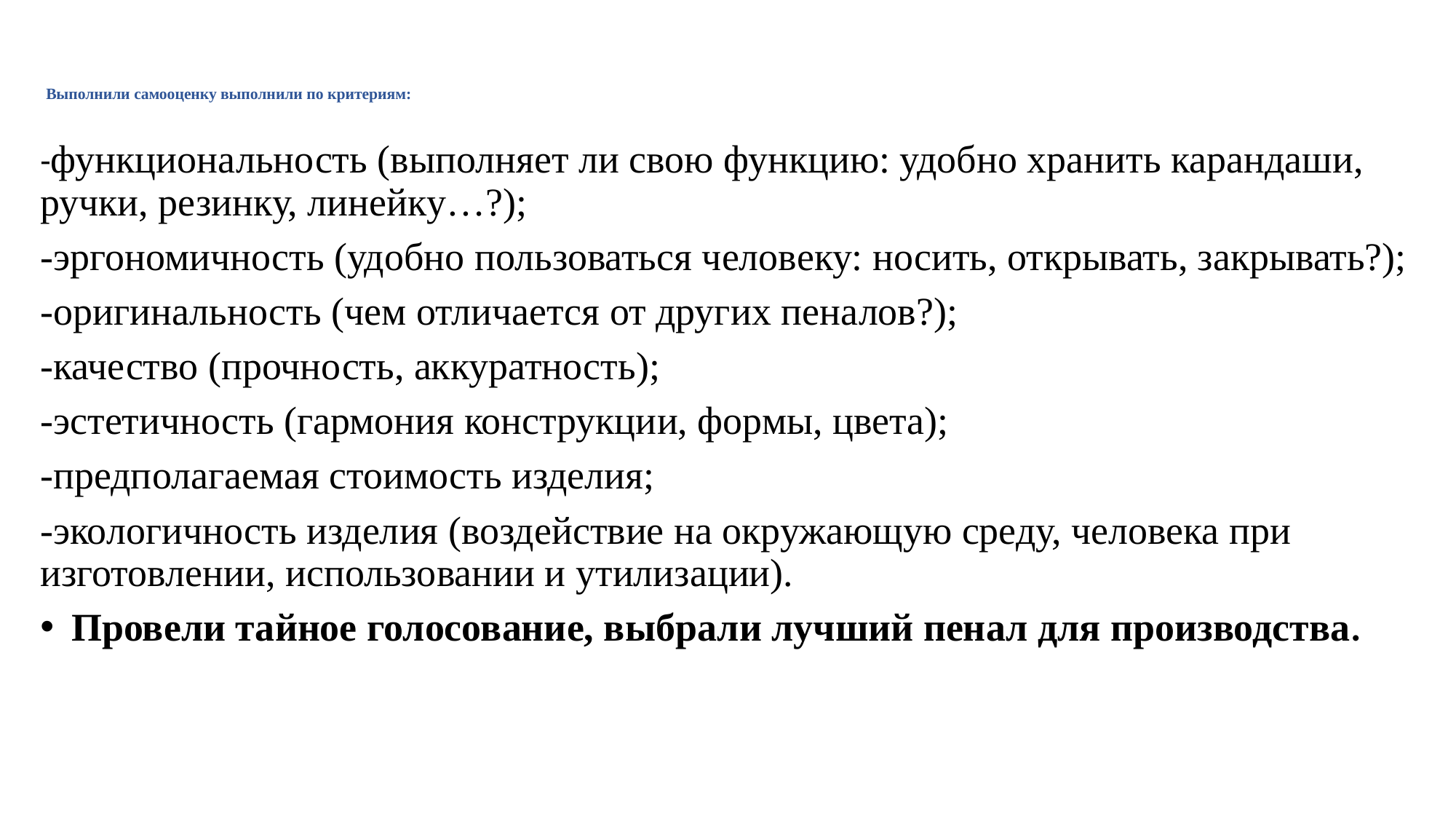

# Выполнили самооценку выполнили по критериям:
-функциональность (выполняет ли свою функцию: удобно хранить карандаши, ручки, резинку, линейку…?);
-эргономичность (удобно пользоваться человеку: носить, открывать, закрывать?);
-оригинальность (чем отличается от других пеналов?);
-качество (прочность, аккуратность);
-эстетичность (гармония конструкции, формы, цвета);
-предполагаемая стоимость изделия;
-экологичность изделия (воздействие на окружающую среду, человека при изготовлении, использовании и утилизации).
 Провели тайное голосование, выбрали лучший пенал для производства.